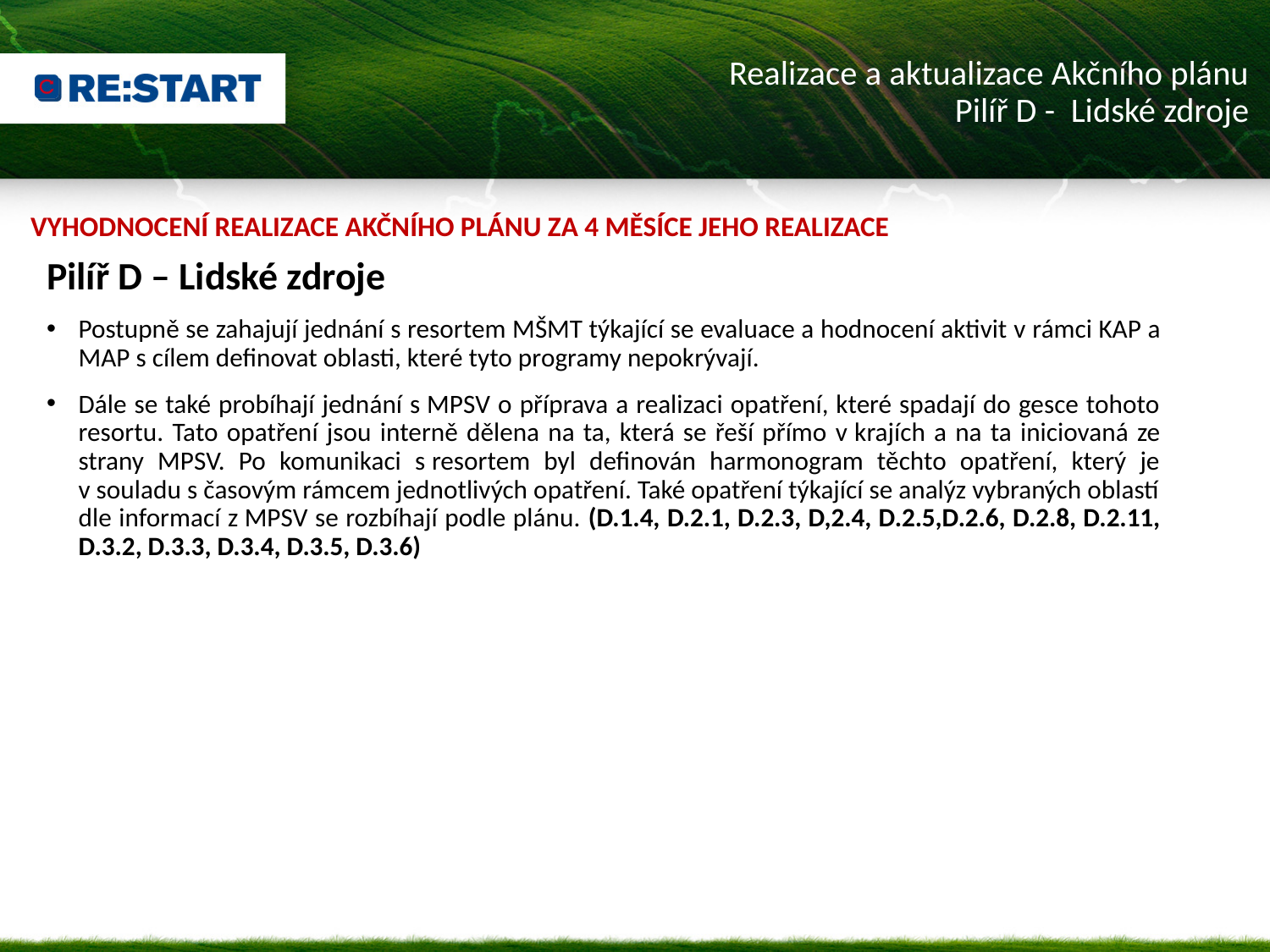

Realizace a aktualizace Akčního plánu
Pilíř D -  Lidské zdroje
Vyhodnocení realizace Akčního plánu za 4 měsíce jeho realizace
Pilíř D – Lidské zdroje
Postupně se zahajují jednání s resortem MŠMT týkající se evaluace a hodnocení aktivit v rámci KAP a MAP s cílem definovat oblasti, které tyto programy nepokrývají.
Dále se také probíhají jednání s MPSV o příprava a realizaci opatření, které spadají do gesce tohoto resortu. Tato opatření jsou interně dělena na ta, která se řeší přímo v krajích a na ta iniciovaná ze strany MPSV. Po komunikaci s resortem byl definován harmonogram těchto opatření, který je v souladu s časovým rámcem jednotlivých opatření. Také opatření týkající se analýz vybraných oblastí dle informací z MPSV se rozbíhají podle plánu. (D.1.4, D.2.1, D.2.3, D,2.4, D.2.5,D.2.6, D.2.8, D.2.11, D.3.2, D.3.3, D.3.4, D.3.5, D.3.6)